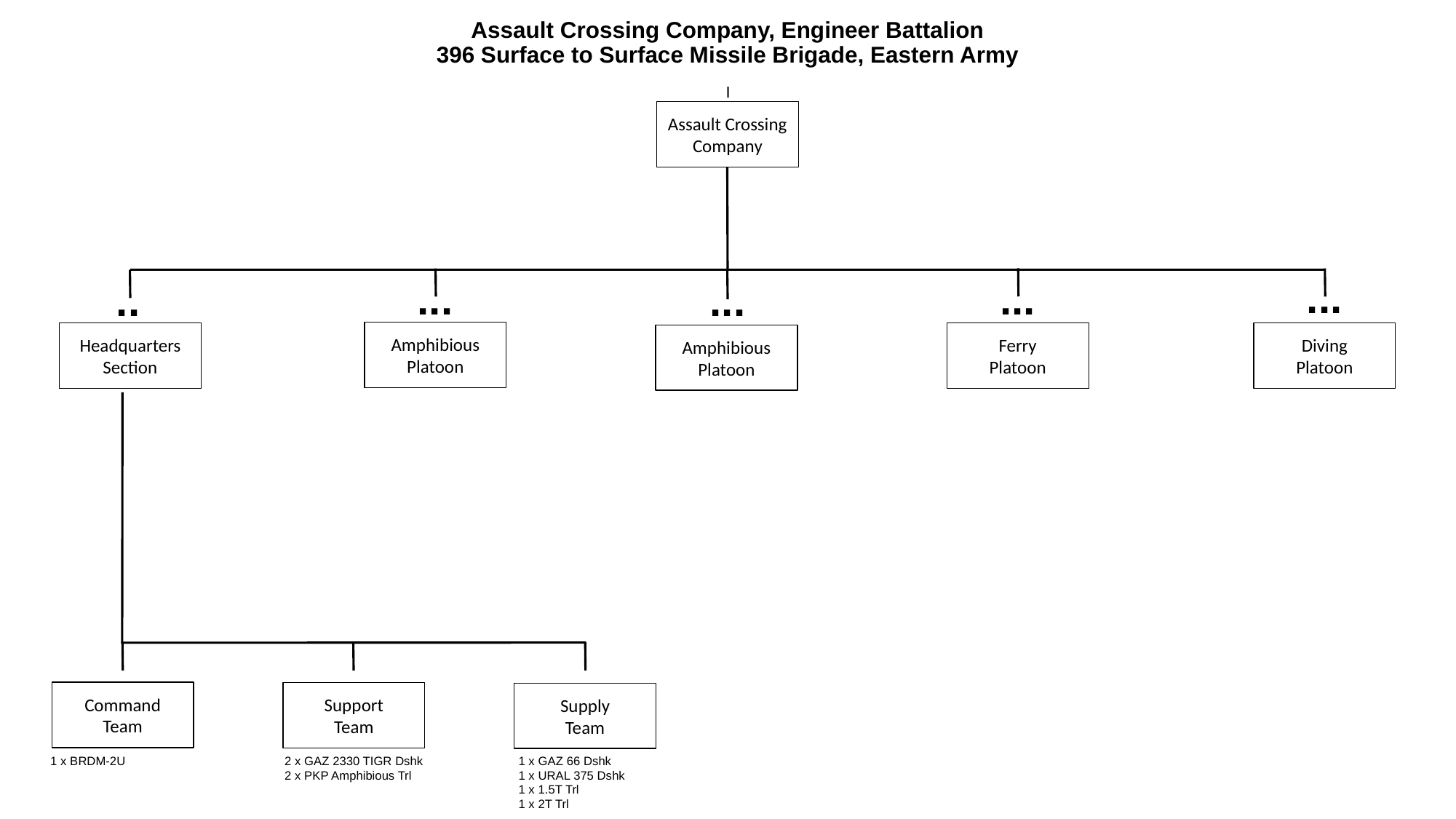

# Assault Crossing Company, Engineer Battalion 396 Surface to Surface Missile Brigade, Eastern Army
I
Assault Crossing
Company
...
...
...
..
...
Amphibious
Platoon
Headquarters
Section
Ferry
Platoon
Diving
Platoon
Amphibious
Platoon
Command
Team
Support
Team
Supply
Team
1 x BRDM-2U
2 x GAZ 2330 TIGR Dshk
2 x PKP Amphibious Trl
1 x GAZ 66 Dshk
1 x URAL 375 Dshk
1 x 1.5T Trl
1 x 2T Trl